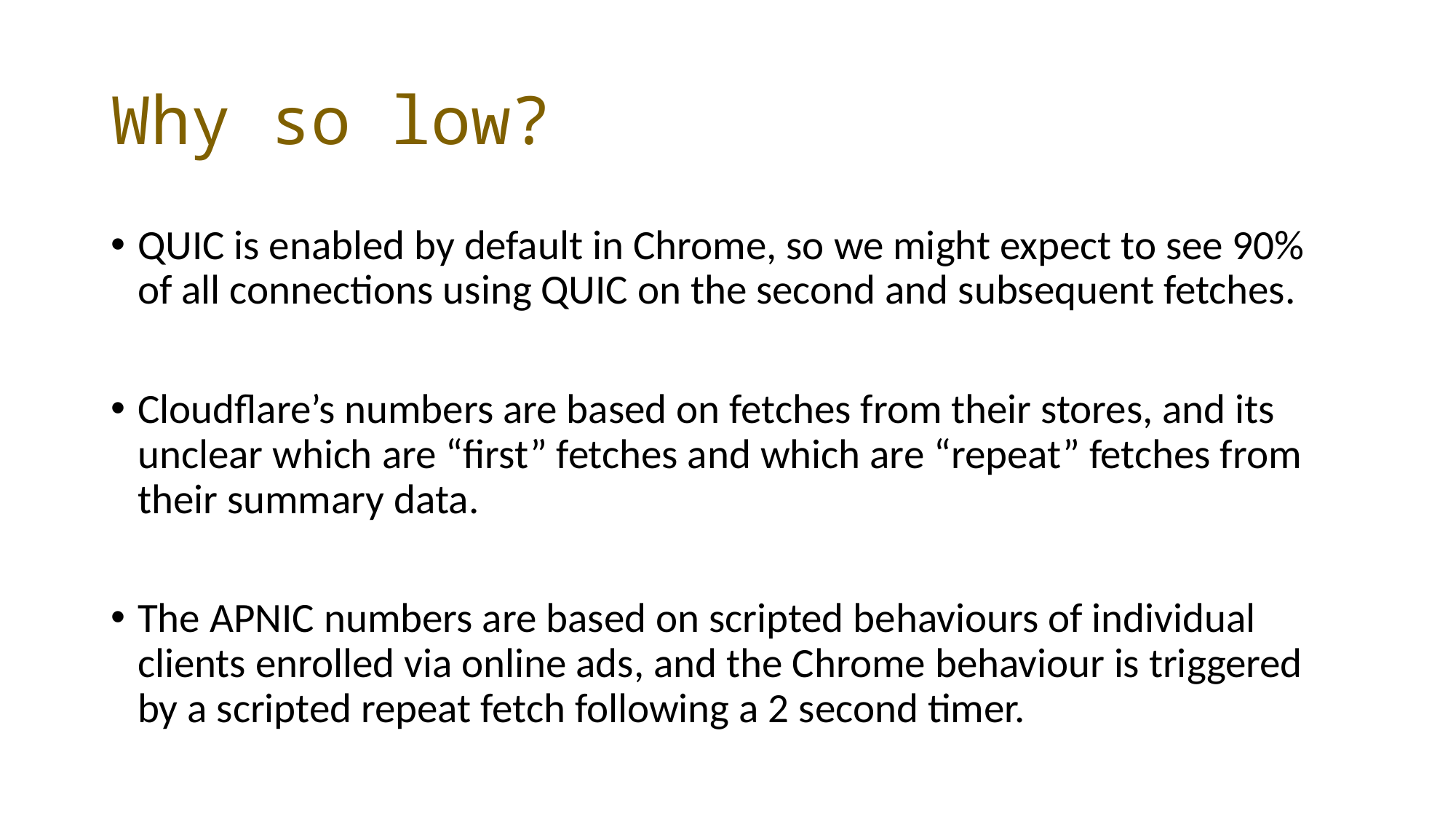

# Why so low?
QUIC is enabled by default in Chrome, so we might expect to see 90% of all connections using QUIC on the second and subsequent fetches.

Cloudflare’s numbers are based on fetches from their stores, and its unclear which are “first” fetches and which are “repeat” fetches from their summary data.

The APNIC numbers are based on scripted behaviours of individual clients enrolled via online ads, and the Chrome behaviour is triggered by a scripted repeat fetch following a 2 second timer.